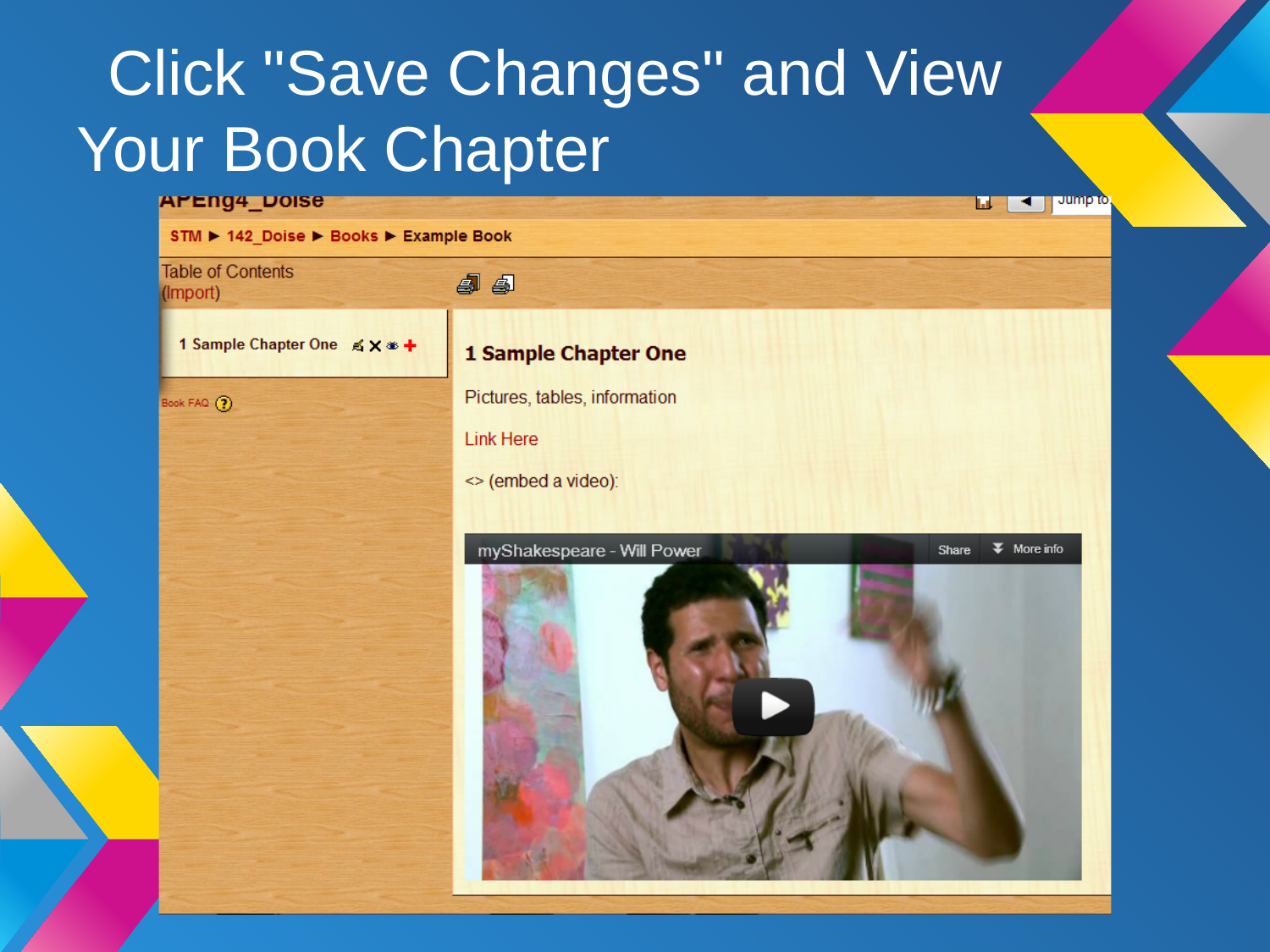

# Click "Save Changes" and View Your Book Chapter